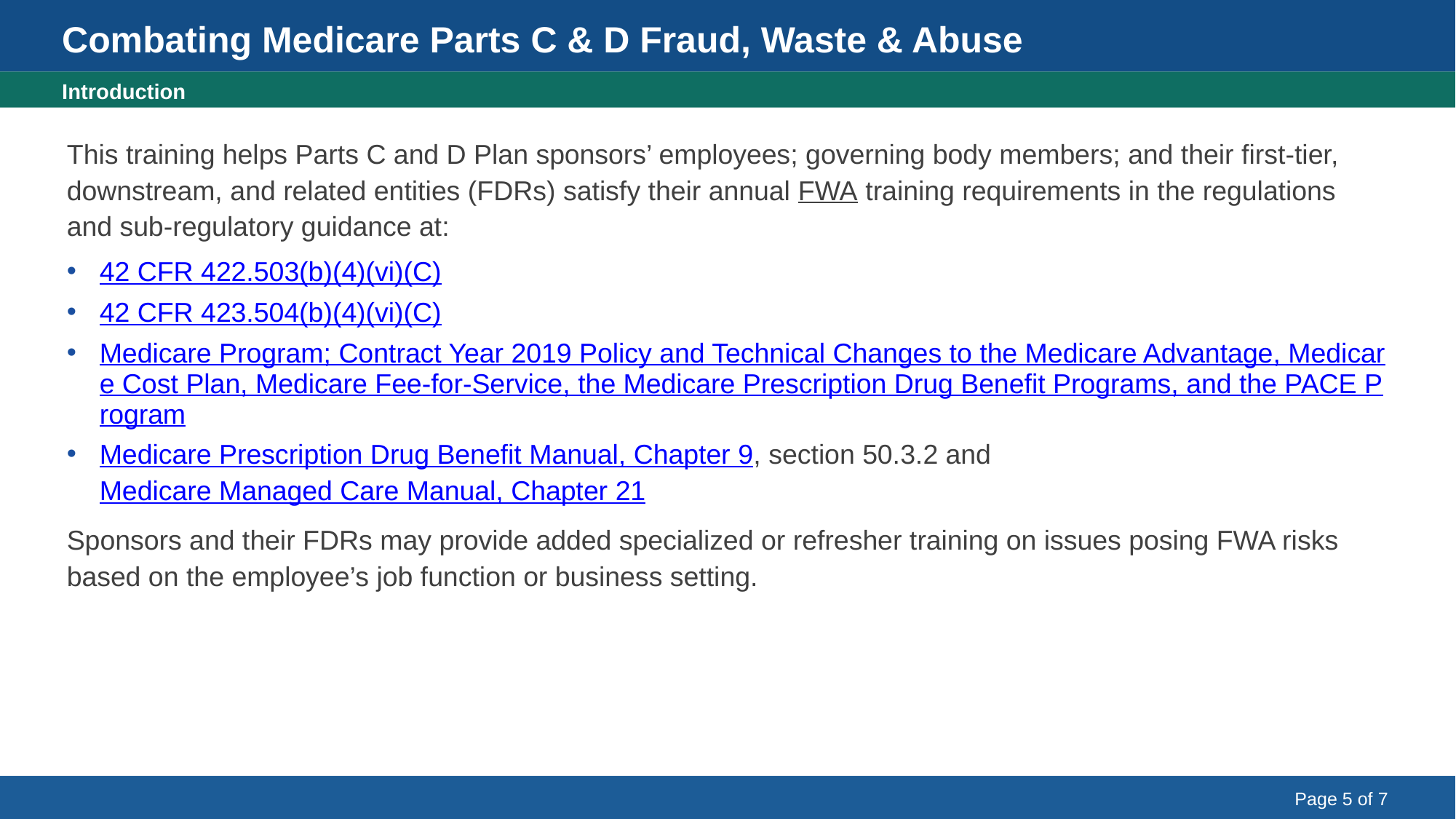

Combating Medicare Parts C & D Fraud, Waste & Abuse

Introduction
This training helps Parts C and D Plan sponsors’ employees; governing body members; and their first-tier, downstream, and related entities (FDRs) satisfy their annual FWA training requirements in the regulations and sub-regulatory guidance at:
42 CFR 422.503(b)(4)(vi)(C)
42 CFR 423.504(b)(4)(vi)(C)
Medicare Program; Contract Year 2019 Policy and Technical Changes to the Medicare Advantage, Medicare Cost Plan, Medicare Fee-for-Service, the Medicare Prescription Drug Benefit Programs, and the PACE Program
Medicare Prescription Drug Benefit Manual, Chapter 9, section 50.3.2 and Medicare Managed Care Manual, Chapter 21
Sponsors and their FDRs may provide added specialized or refresher training on issues posing FWA risks based on the employee’s job function or business setting.

Page 5 of 7